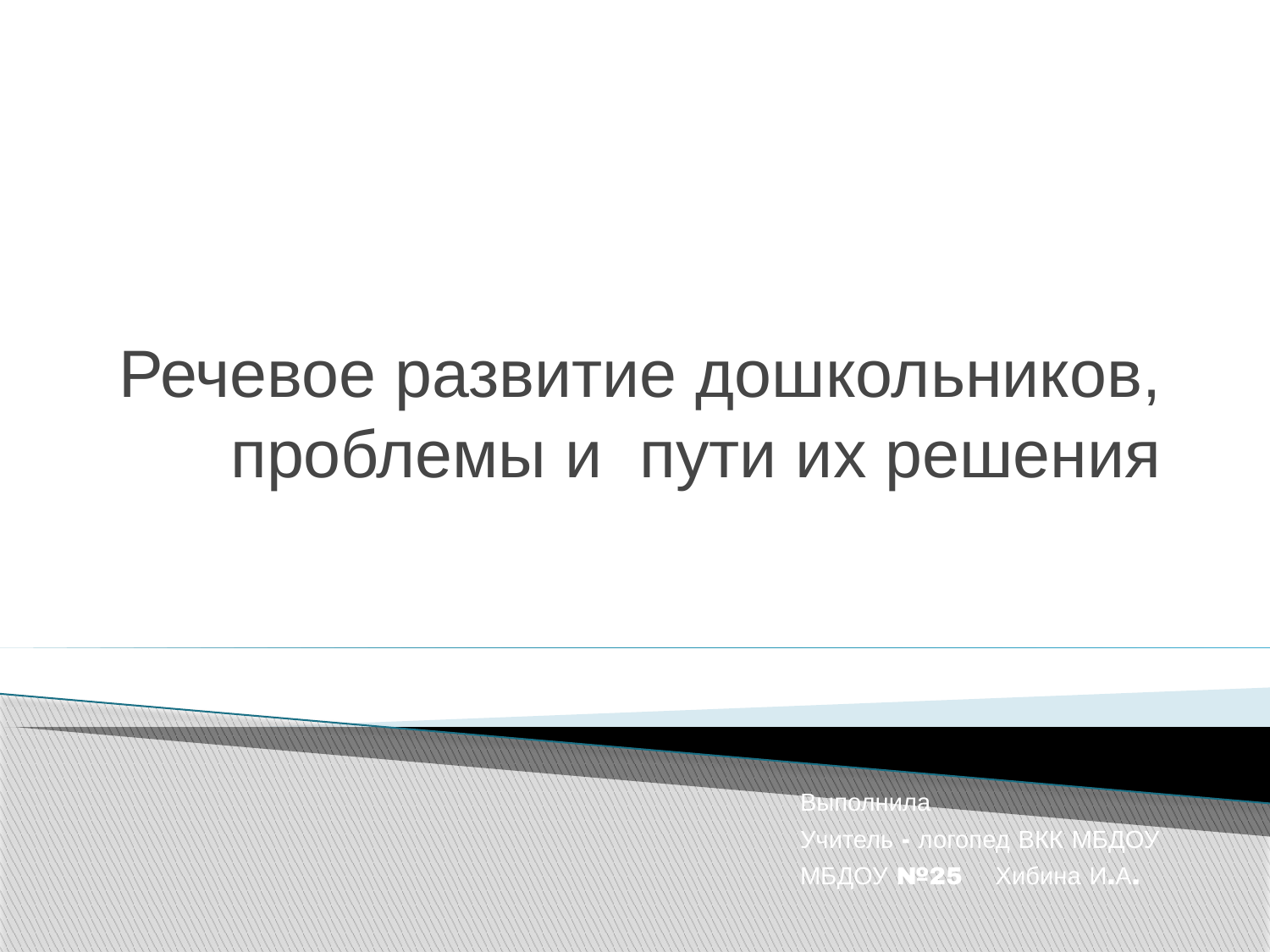

# Речевое развитие дошкольников, проблемы и  пути их решения

Выполнила
Учитель - логопед ВКК МБДОУ
МБДОУ №25    Хибина И.А.